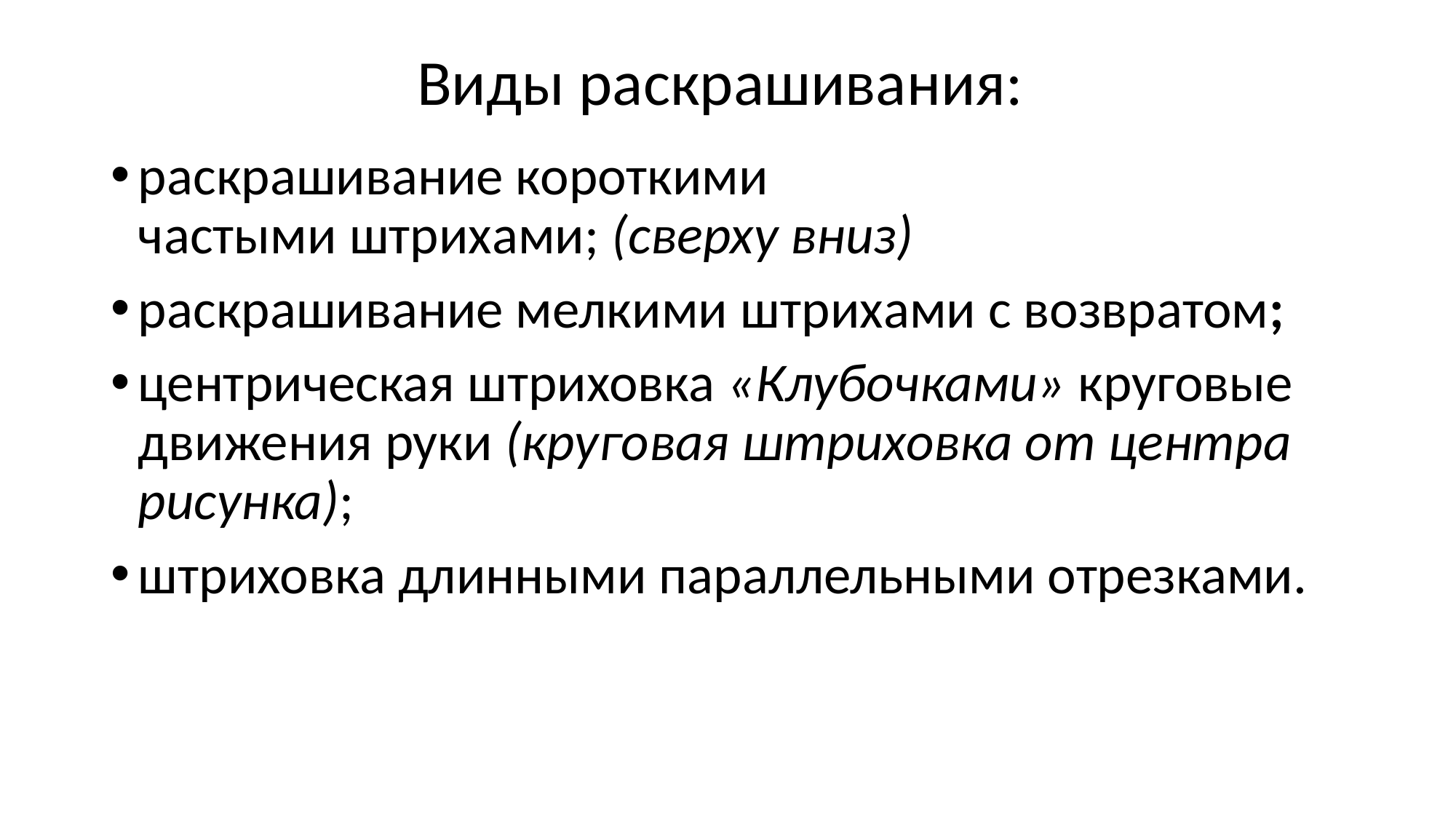

# Виды раскрашивания:
раскрашивание короткими частыми штрихами; (сверху вниз)
раскрашивание мелкими штрихами с возвратом;
центрическая штриховка «Клубочками» круговые движения руки (круговая штриховка от центра рисунка);
штриховка длинными параллельными отрезками.